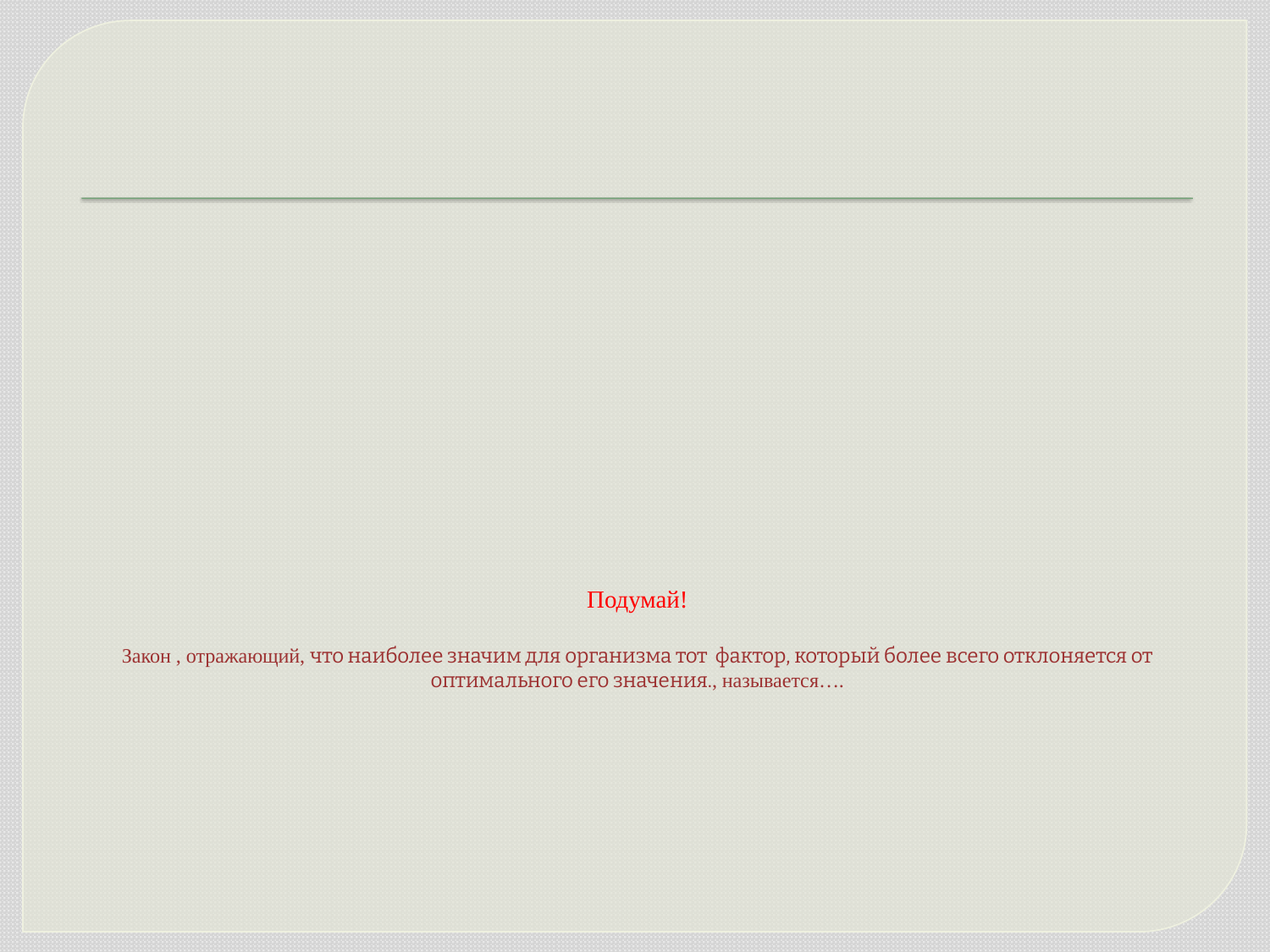

# Подумай! Закон , отражающий, что наиболее значим для организма тот  фактор, который более всего отклоняется от оптимального его значения., называется….